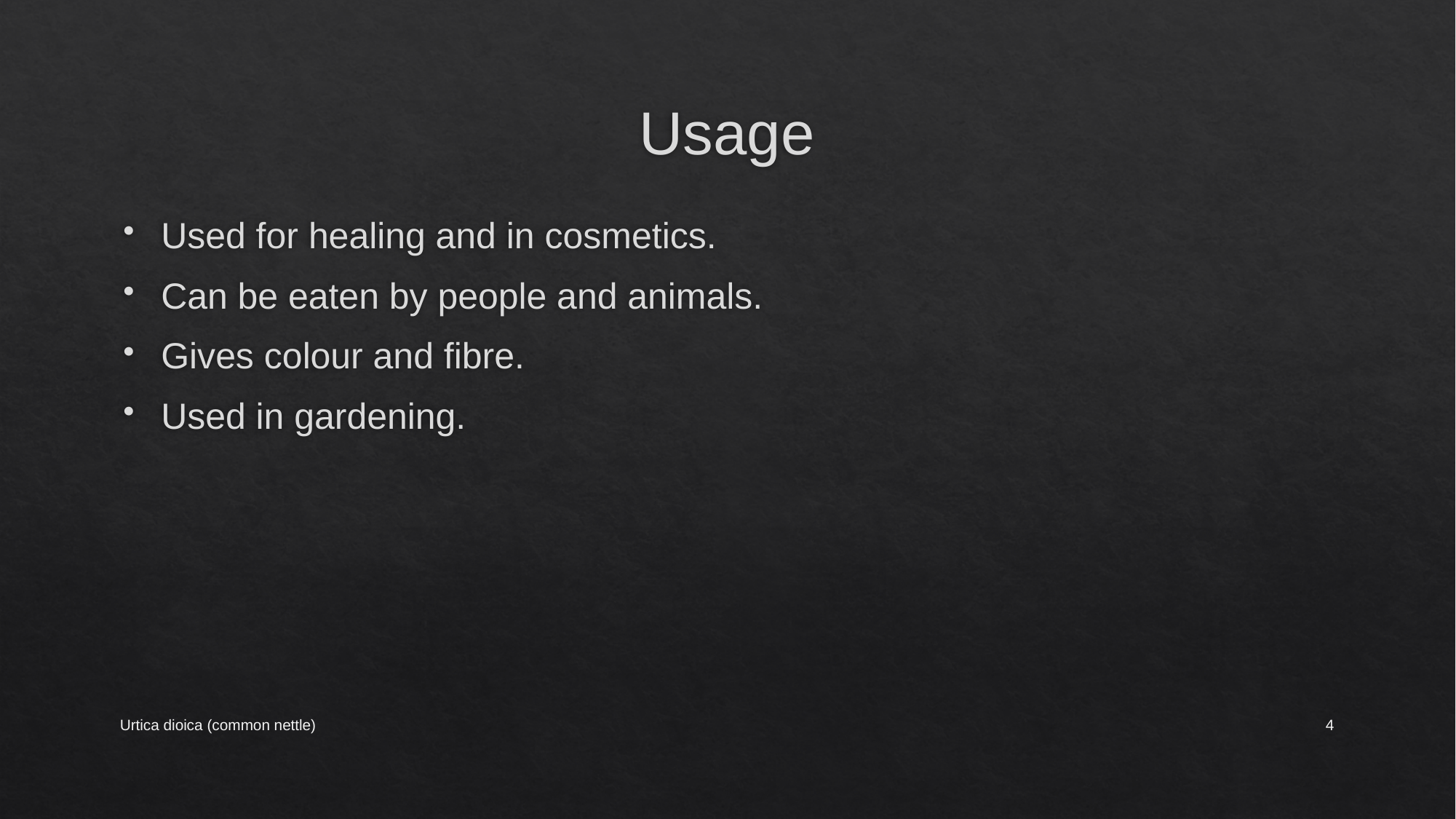

# Usage
Used for healing and in cosmetics.
Can be eaten by people and animals.
Gives colour and fibre.
Used in gardening.
Urtica dioica (common nettle)
4